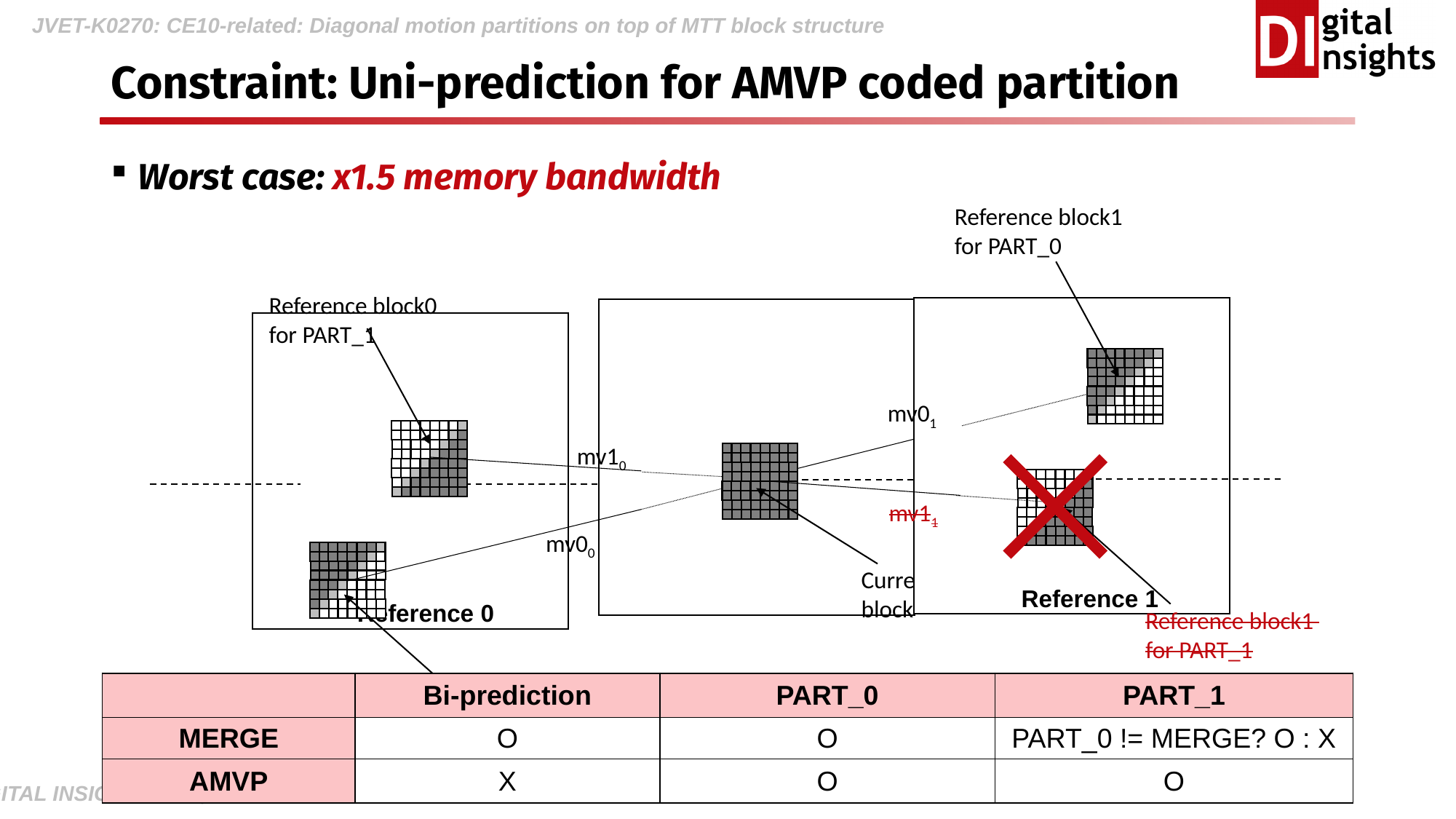

# Constraint: Uni-prediction for AMVP coded partition
Worst case: x1.5 memory bandwidth
Reference block1
for PART_0
Reference block0
for PART_1

mv01

mv10

mv11
mv00

Current
block
Reference 1
Current picture
Reference 0
Reference block1
for PART_1
|  | Bi-prediction | PART\_0 | PART\_1 |
| --- | --- | --- | --- |
| MERGE | O | O | PART\_0 != MERGE? O : X |
| AMVP | X | O | O |
Reference block0
for PART_0
18